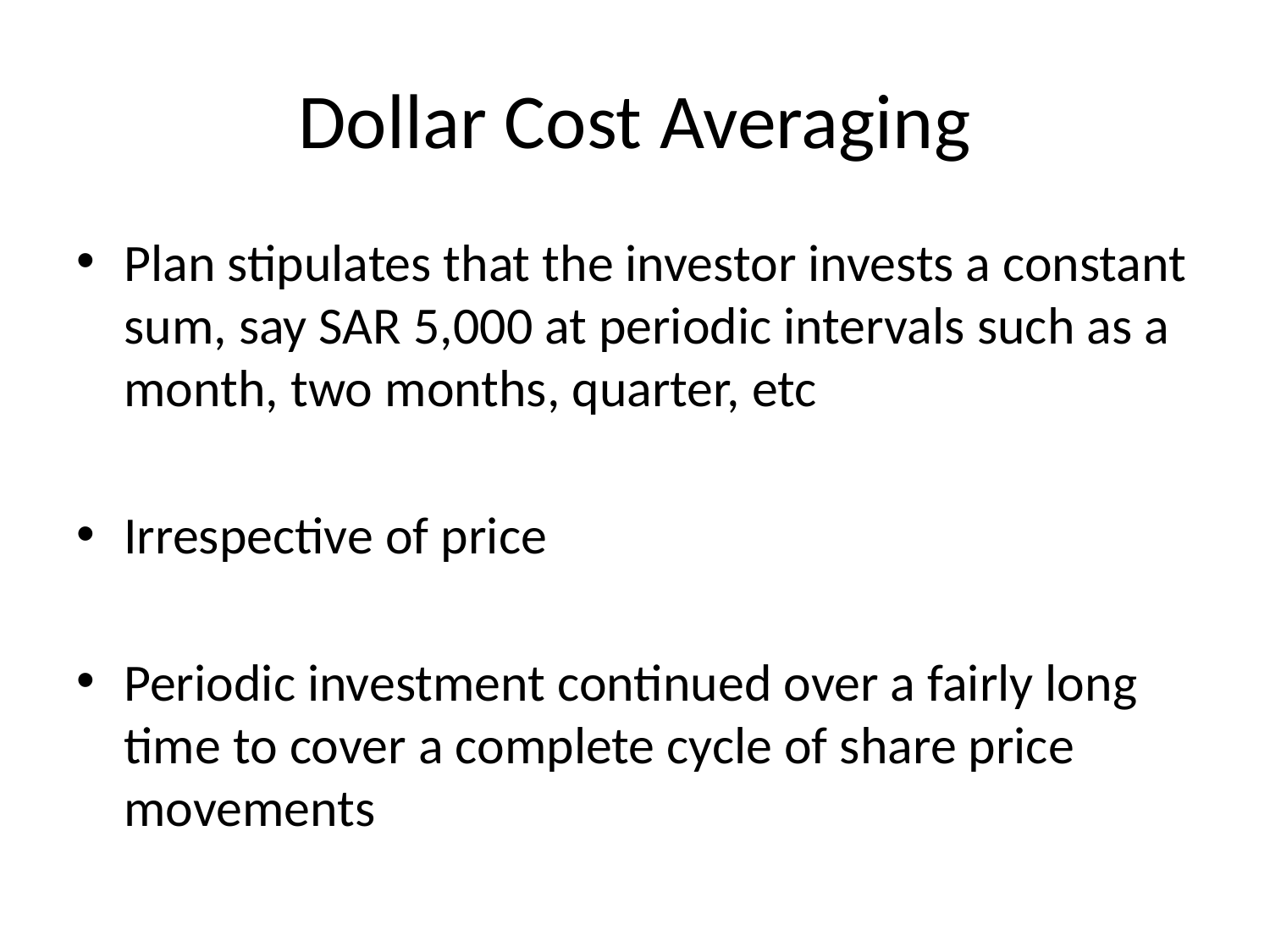

# Dollar Cost Averaging
Plan stipulates that the investor invests a constant sum, say SAR 5,000 at periodic intervals such as a month, two months, quarter, etc

Irrespective of price

Periodic investment continued over a fairly long time to cover a complete cycle of share price movements